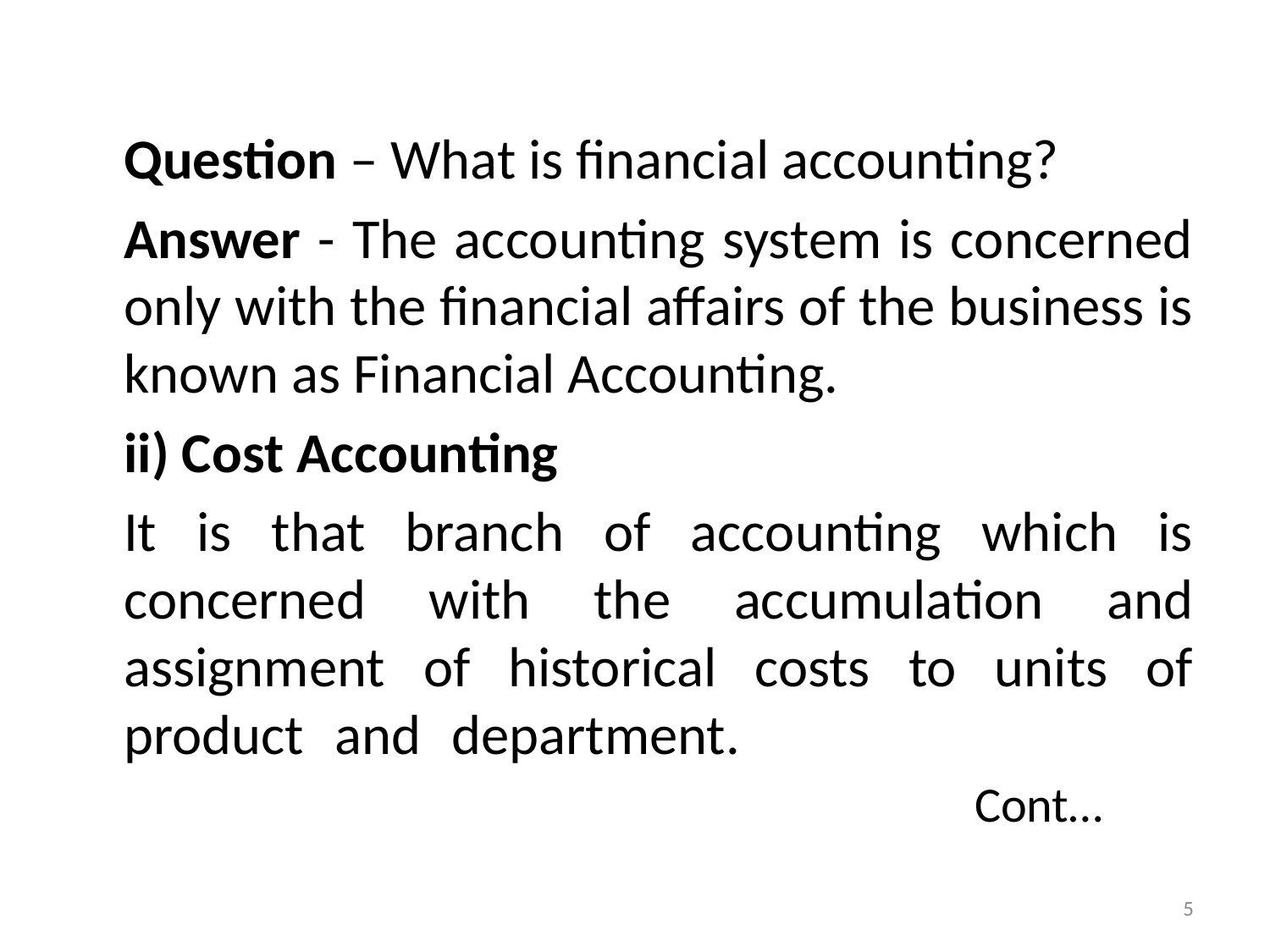

Question – What is financial accounting?
	Answer - The accounting system is concerned only with the financial affairs of the business is known as Financial Accounting.
	ii) Cost Accounting
	It is that branch of accounting which is concerned with the accumulation and assignment of historical costs to units of product and department. 								                           Cont…

5